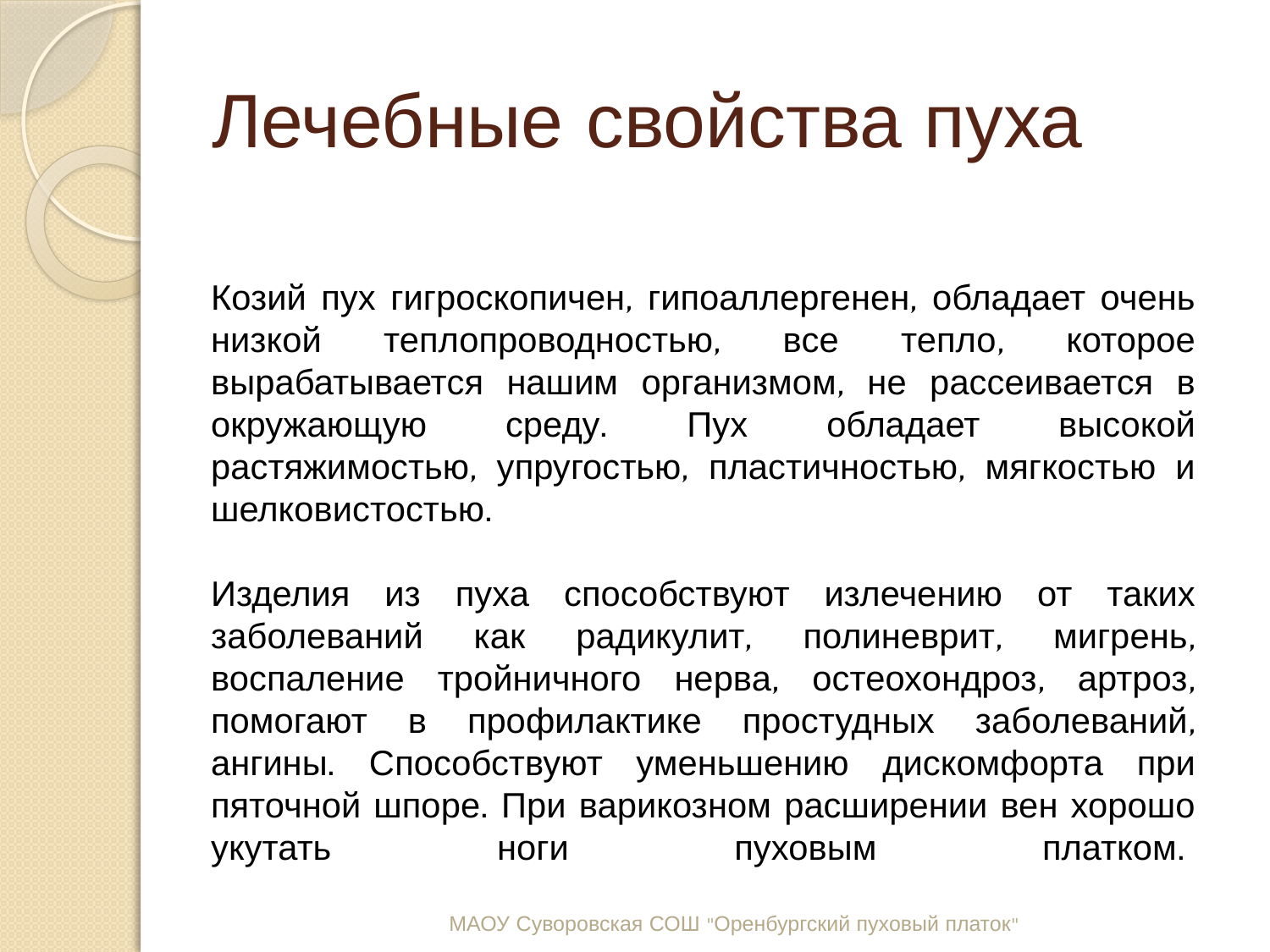

# Лечебные свойства пуха
Козий пух гигроскопичен, гипоаллергенен, обладает очень низкой теплопроводностью, все тепло, которое вырабатывается нашим организмом, не рассеивается в окружающую среду. Пух обладает высокой растяжимостью, упругостью, пластичностью, мягкостью и шелковистостью. 
Изделия из пуха способствуют излечению от таких заболеваний как радикулит, полиневрит, мигрень, воспаление тройничного нерва, остеохондроз, артроз, помогают в профилактике простудных заболеваний, ангины. Способствуют уменьшению дискомфорта при пяточной шпоре. При варикозном расширении вен хорошо укутать ноги пуховым платком.
МАОУ Суворовская СОШ "Оренбургский пуховый платок"